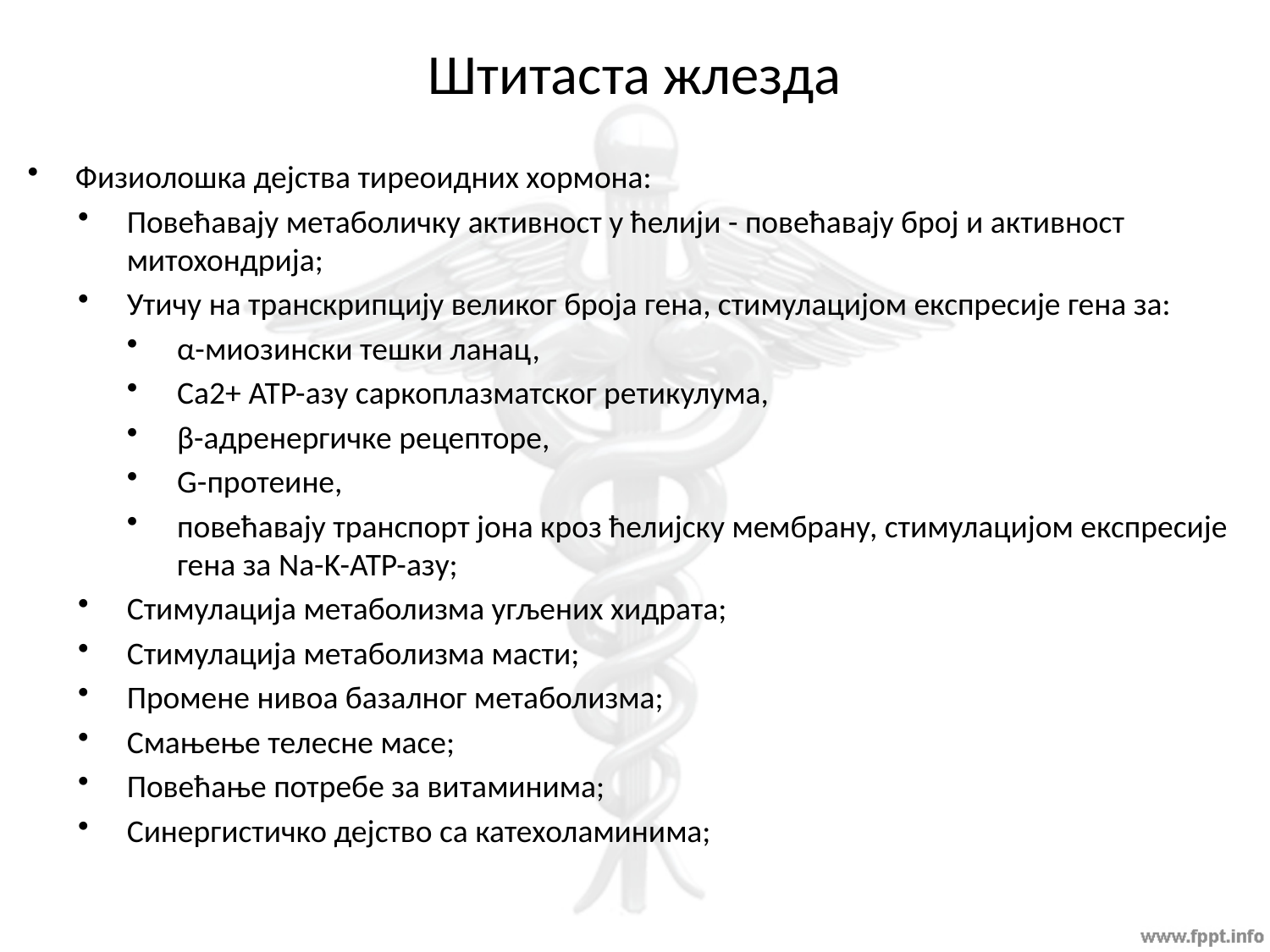

# Штитаста жлезда

Физиолошка дејства тиреоидних хормона:
Повећавају метаболичку активност у ћелији - повећавају број и активност митохондрија;
Утичу на транскрипцију великог броја гена, стимулацијом експресије гена за:
α-миозински тешки ланац,
Ca2+ АТP-азу саркоплазматског ретикулума,
β-адренергичке рецепторе,
G-протеине,
повећавају транспорт јона кроз ћелијску мембрану, стимулацијом експресије гена за Na-K-ATP-азу;
Стимулација метаболизма угљених хидрата;
Стимулација метаболизма масти;
Промене нивоа базалног метаболизма;
Смањење телесне масе;
Повећање потребе за витаминима;
Синергистичко дејство са катехоламинима;